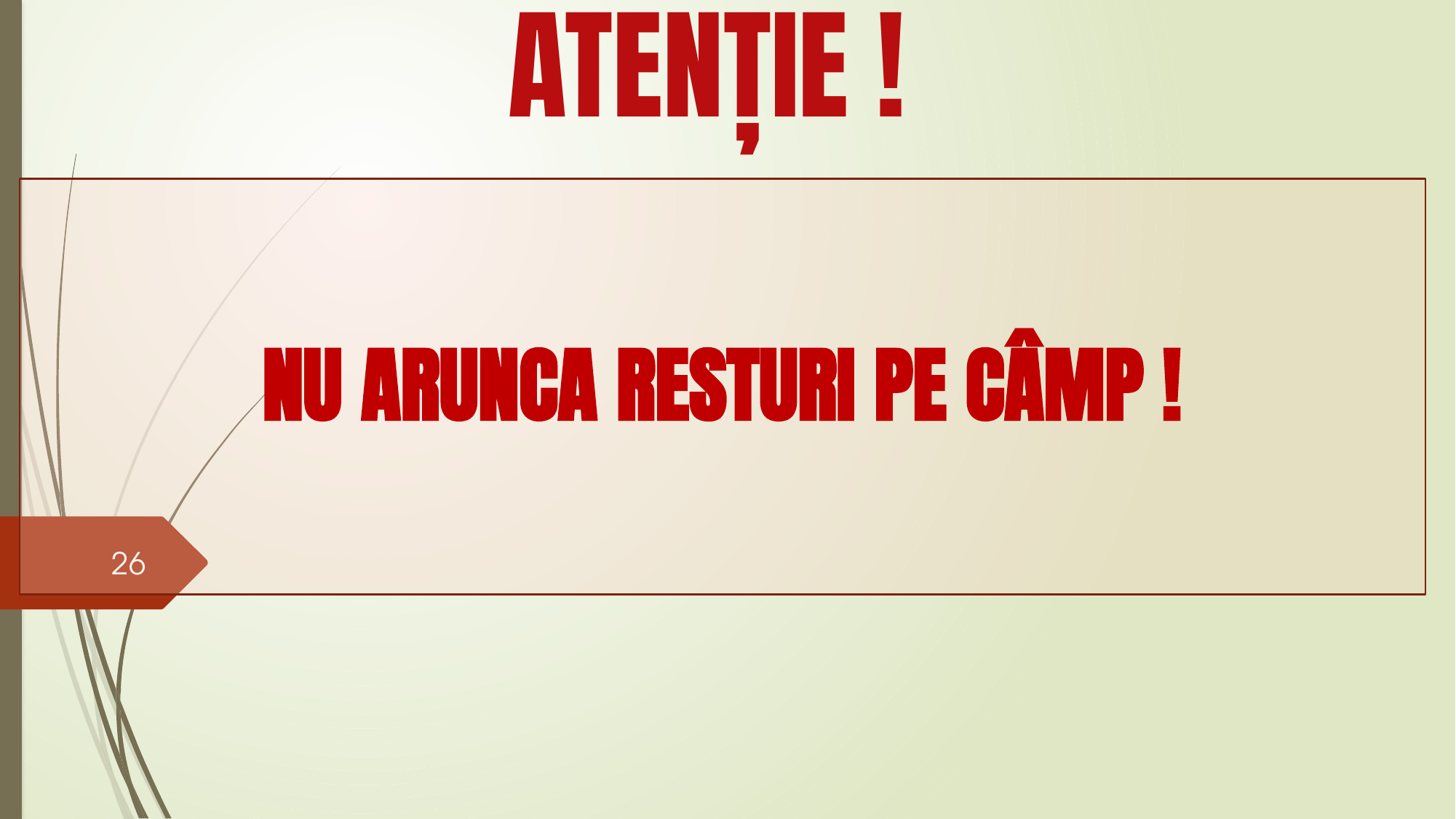

ATENȚIE !
NU ARUNCA RESTURI PE CÂMP !
26